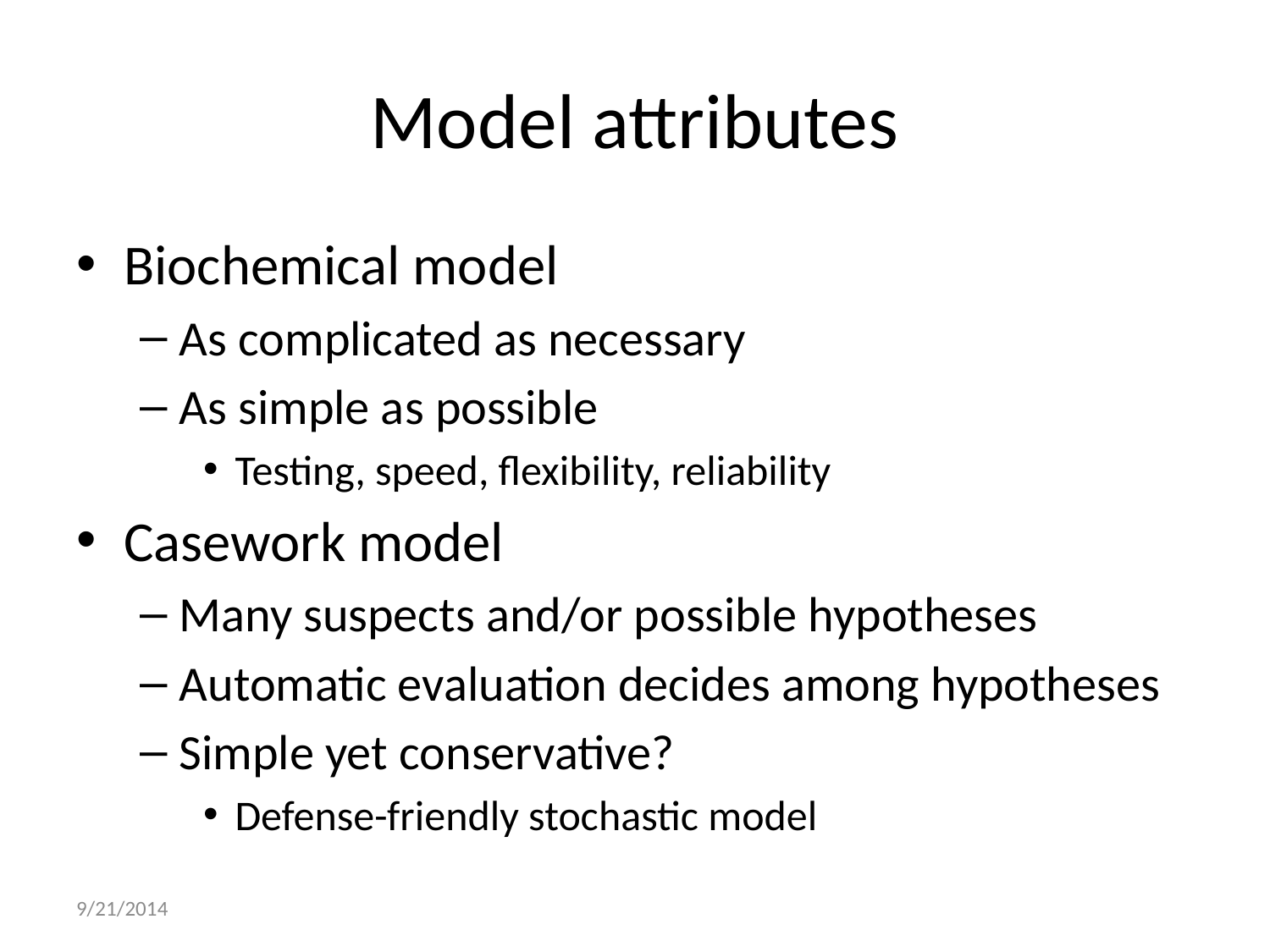

# Model attributes
Biochemical model
As complicated as necessary
As simple as possible
Testing, speed, flexibility, reliability
Casework model
Many suspects and/or possible hypotheses
Automatic evaluation decides among hypotheses
Simple yet conservative?
Defense-friendly stochastic model

9/21/2014